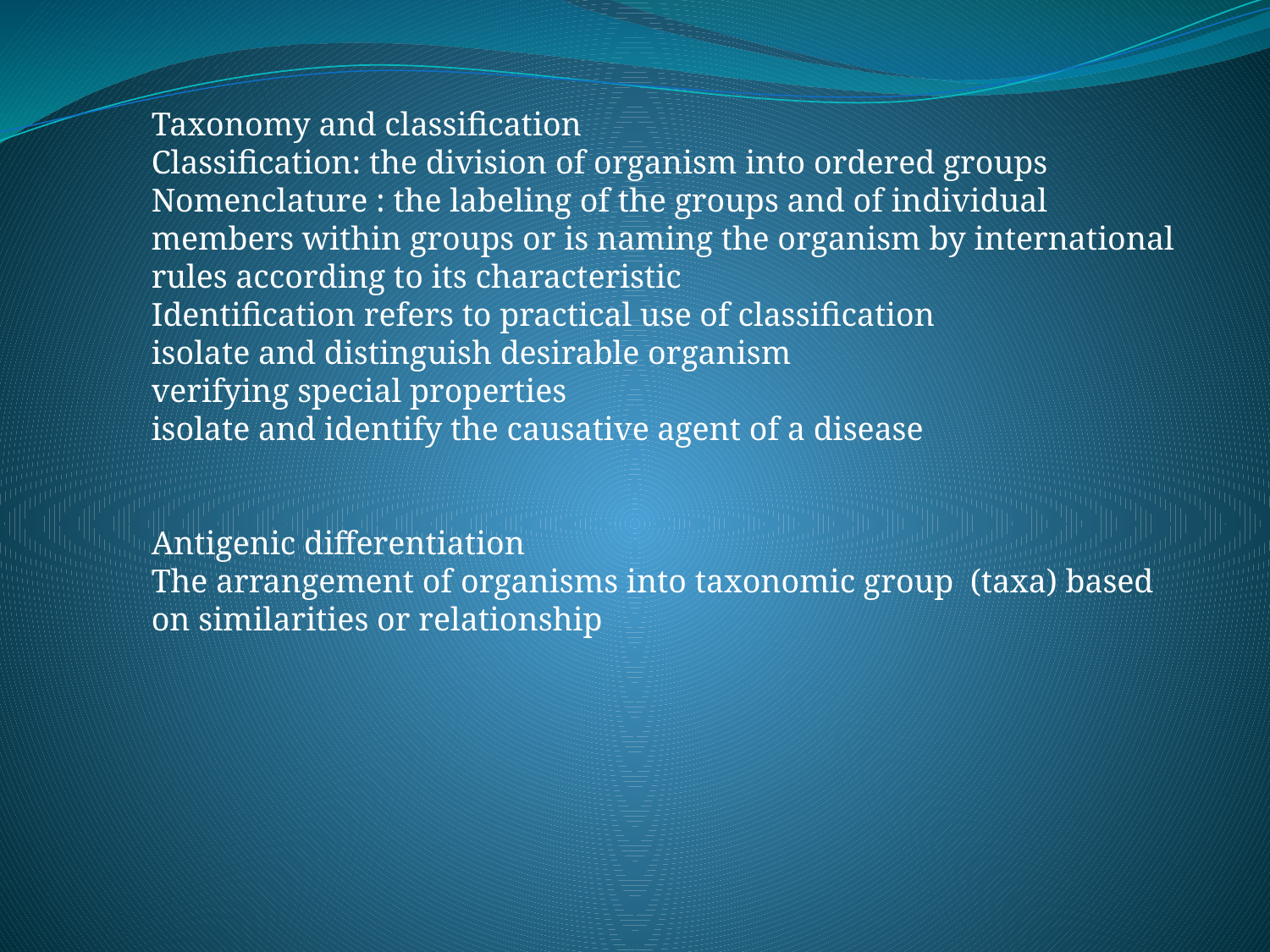

Taxonomy and classification
Classification: the division of organism into ordered groups
Nomenclature : the labeling of the groups and of individual members within groups or is naming the organism by international rules according to its characteristic
Identification refers to practical use of classification
isolate and distinguish desirable organism
verifying special properties
isolate and identify the causative agent of a disease

Antigenic differentiation
The arrangement of organisms into taxonomic group  (taxa) based on similarities or relationship